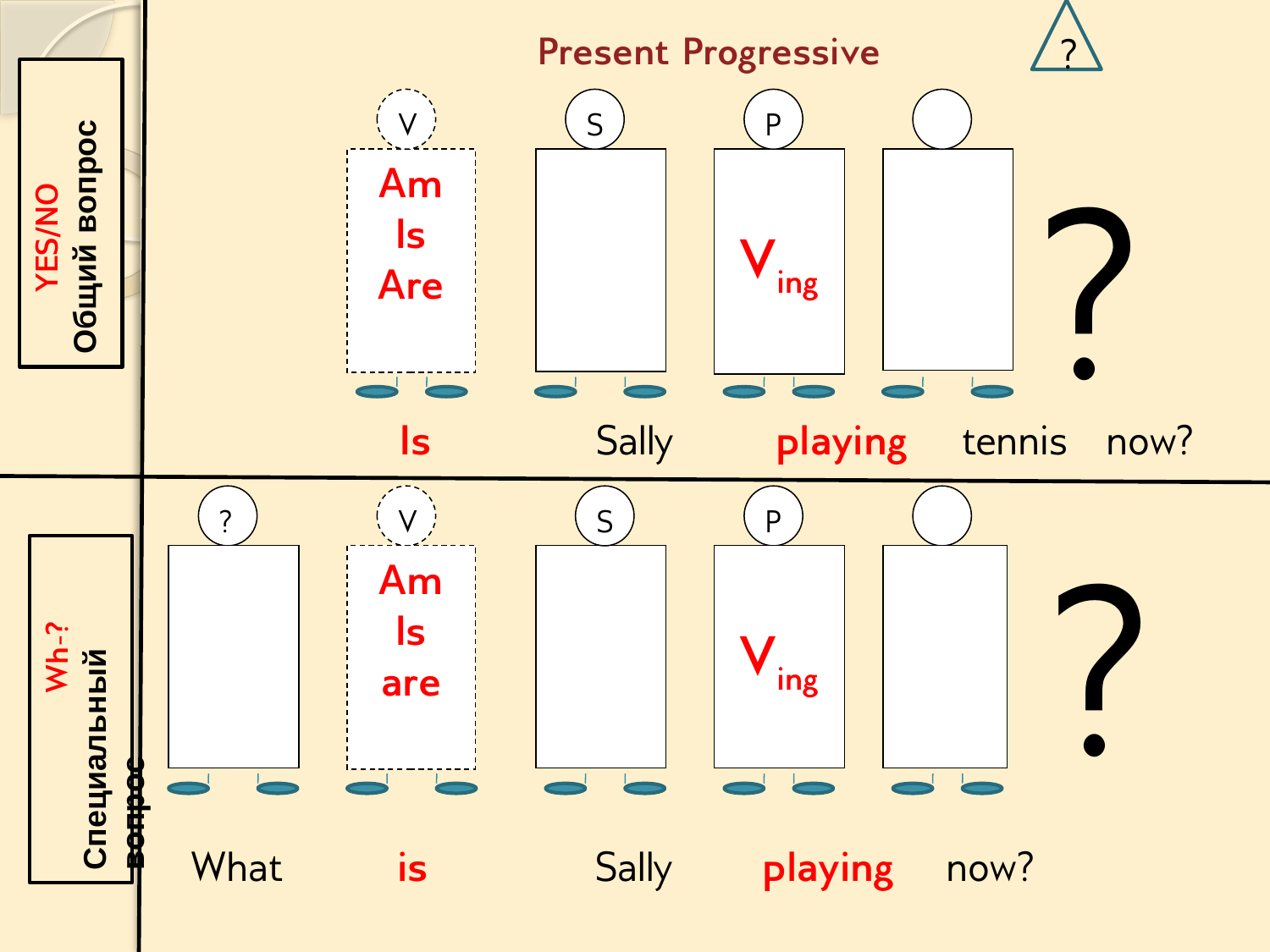

?
# Present Progressive
      Yes/no
Общий вопрос

V
S
P

?

Am
Is
Are

Ving

        Is            Sally        playing    tennis   now?

?
VV
S
P

?
                 Wh-?
Специальный вопрос

Am
Is
are

Ving

What         is             Sally       playing    now?